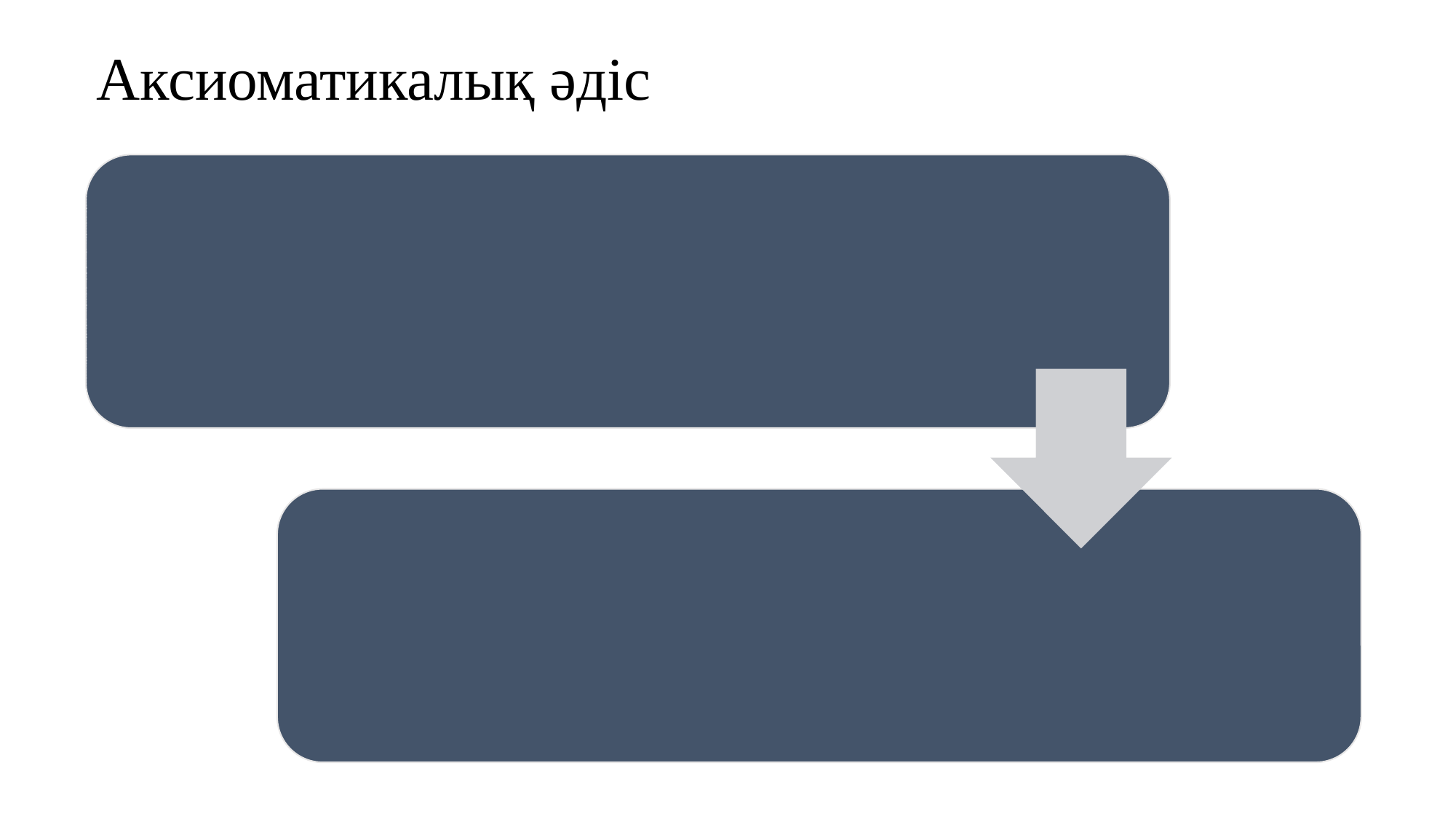

# Аксиоматикалық әдіс
Гипотетикалық-дедуктивті әдістің мәні дедуктивті байланысқан гипотезалар жүйесін құрудан тұрады, олардан түптеп келгенде шынайы мәні белгісіз эмпирикалық фактілер туралы тұжырымдар шығарылады.